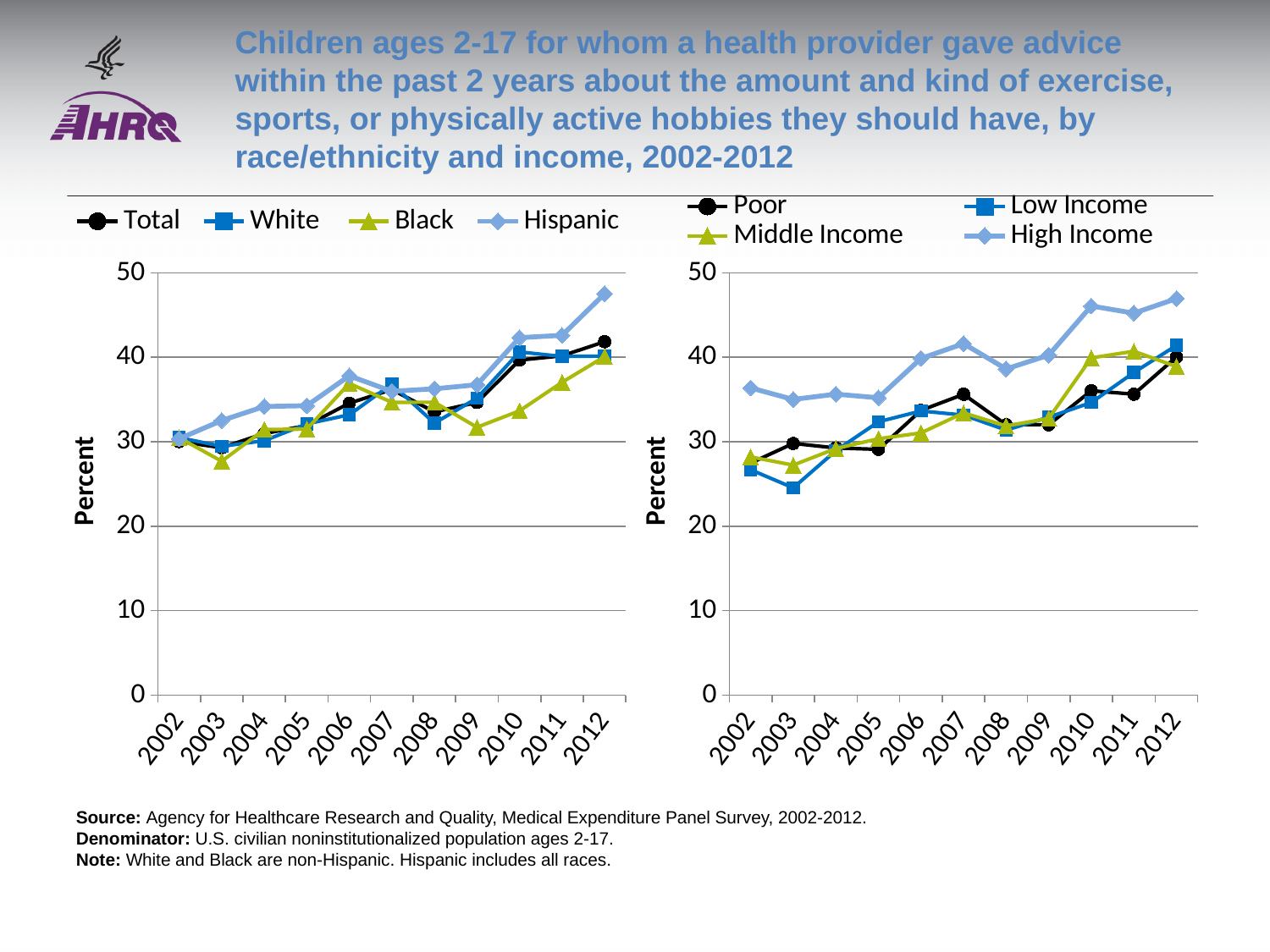

# Children ages 2-17 for whom a health provider gave advice within the past 2 years about the amount and kind of exercise, sports, or physically active hobbies they should have, by race/ethnicity and income, 2002-2012

### Chart

| Category | Total | White  | Black | Hispanic |
|---|---|---|---|---|
| 2002 | 30.0233 | 30.4867 | 30.4818 | 30.3573 |
| 2003 | 29.3024 | 29.4723 | 27.6956 | 32.5139 |
| 2004 | 30.9731 | 30.124 | 31.4509 | 34.1764 |
| 2005 | 31.9247 | 32.1217 | 31.5019 | 34.2735 |
| 2006 | 34.5666 | 33.198 | 36.9082 | 37.8098 |
| 2007 | 36.1851 | 36.8319 | 34.6668 | 35.977 |
| 2008 | 33.5374 | 32.1999 | 34.6821 | 36.271 |
| 2009 | 34.6513 | 35.1676 | 31.7198 | 36.7523 |
| 2010 | 39.6691 | 40.6388 | 33.6615 | 42.326 |
| 2011 | 40.1759 | 40.0995 | 37.0442 | 42.6036 |
| 2012 | 41.8477 | 40.1464 | 40.0828 | 47.5172 |

### Chart

| Category | Poor | Low Income | Middle Income | High Income |
|---|---|---|---|---|
| 2002 | 27.4769 | 26.6918 | 28.2115 | 36.374 |
| 2003 | 29.8075 | 24.5465 | 27.241 | 35.0151 |
| 2004 | 29.2691 | 28.9437 | 29.1964 | 35.6397 |
| 2005 | 29.1032 | 32.3678 | 30.3644 | 35.2094 |
| 2006 | 33.7097 | 33.6488 | 31.041 | 39.861 |
| 2007 | 35.6205 | 33.163 | 33.4188 | 41.6165 |
| 2008 | 32.0273 | 31.3853 | 31.8697 | 38.6208 |
| 2009 | 32.0188 | 32.9116 | 32.7723 | 40.2534 |
| 2010 | 36.0444 | 34.6469 | 39.9299 | 46.0747 |
| 2011 | 35.6329 | 38.2037 | 40.7134 | 45.2251 |
| 2012 | 40.0467 | 41.4117 | 38.8992 | 46.9482 |
Source: Agency for Healthcare Research and Quality, Medical Expenditure Panel Survey, 2002-2012.
Denominator: U.S. civilian noninstitutionalized population ages 2-17.
Note: White and Black are non-Hispanic. Hispanic includes all races.